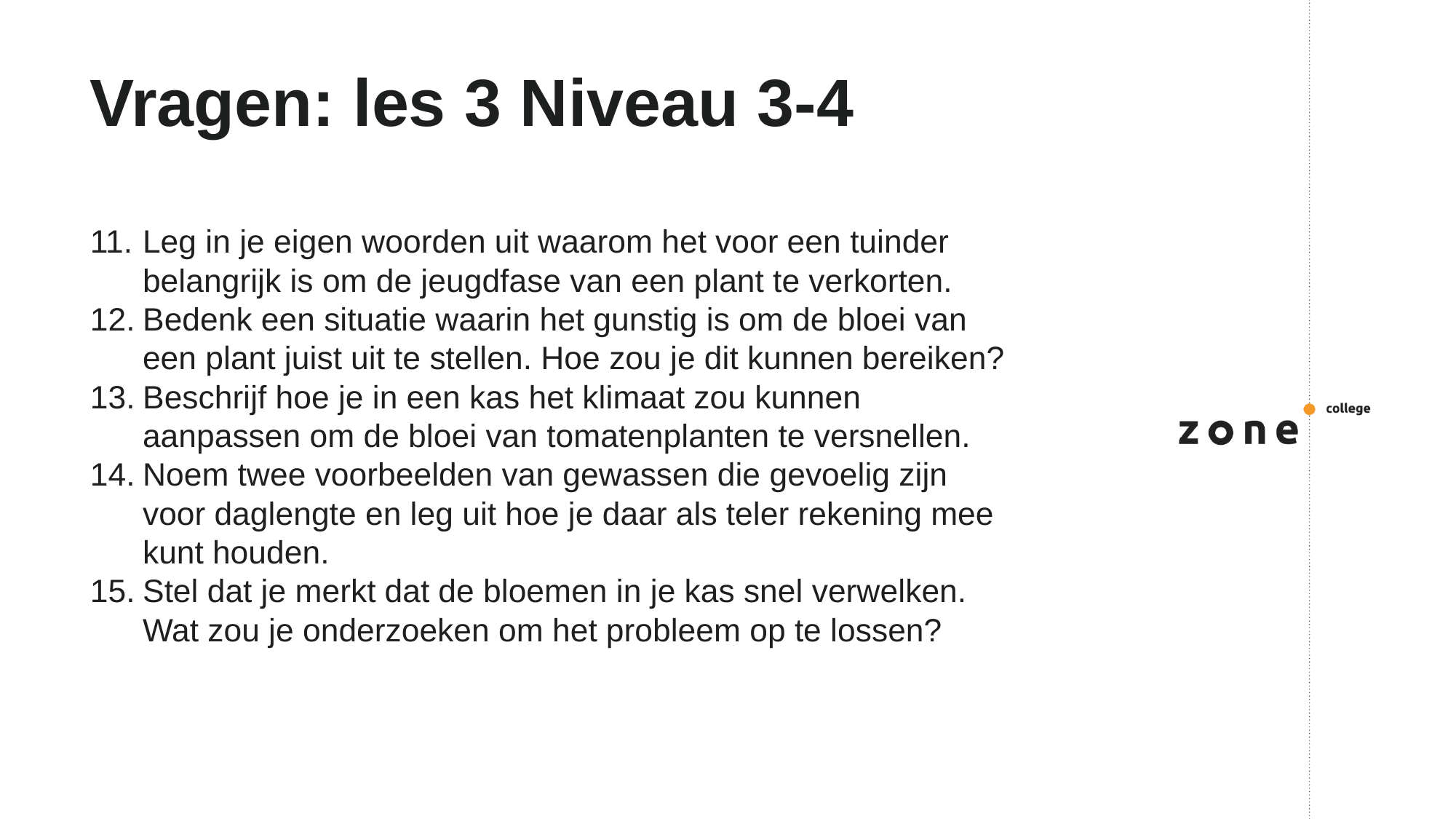

# Vragen: les 3 Niveau 3-4
Leg in je eigen woorden uit waarom het voor een tuinder belangrijk is om de jeugdfase van een plant te verkorten.
Bedenk een situatie waarin het gunstig is om de bloei van een plant juist uit te stellen. Hoe zou je dit kunnen bereiken?
Beschrijf hoe je in een kas het klimaat zou kunnen aanpassen om de bloei van tomatenplanten te versnellen.
Noem twee voorbeelden van gewassen die gevoelig zijn voor daglengte en leg uit hoe je daar als teler rekening mee kunt houden.
Stel dat je merkt dat de bloemen in je kas snel verwelken. Wat zou je onderzoeken om het probleem op te lossen?